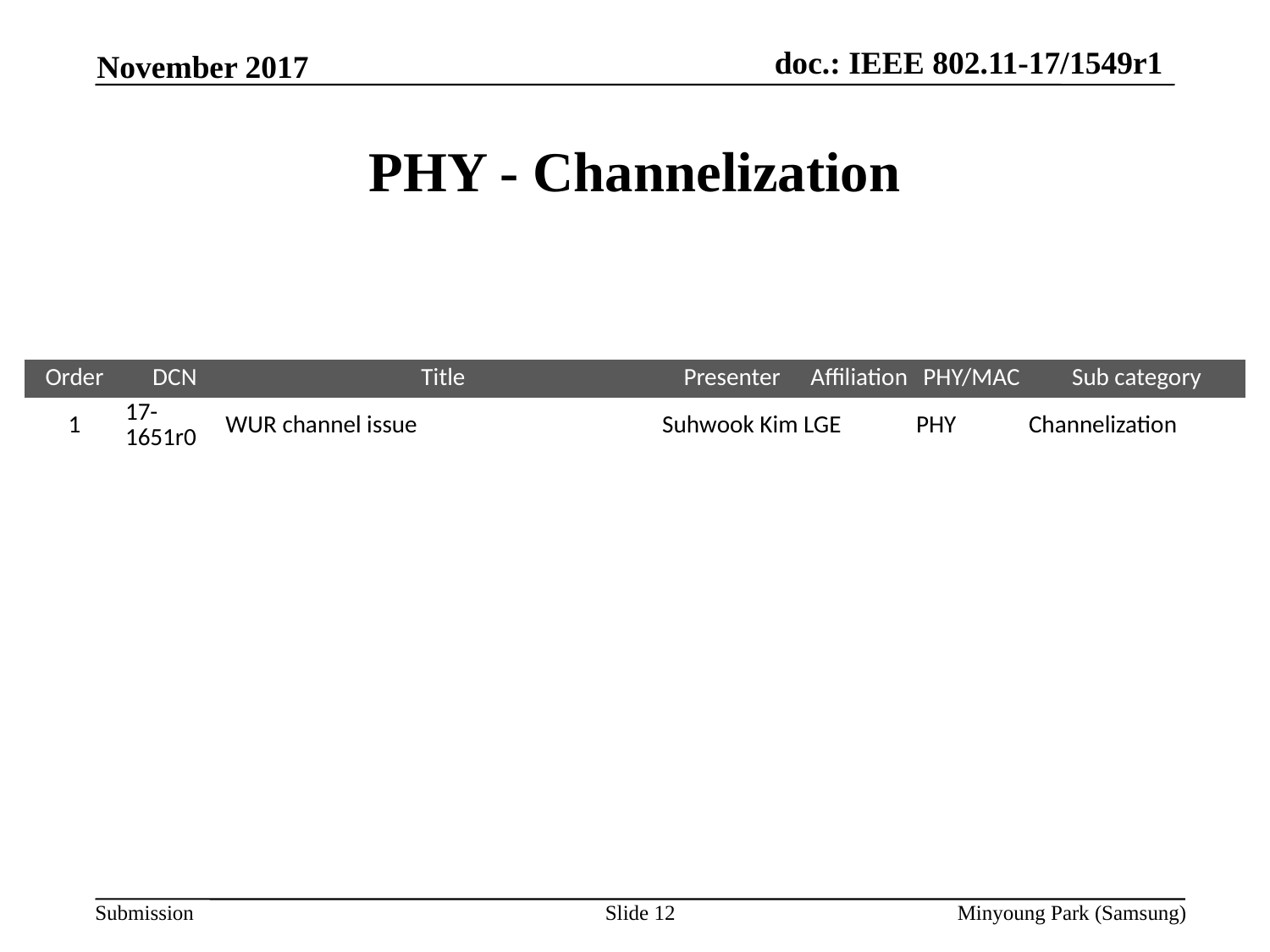

November 2017
# PHY - Channelization
| Order | DCN | Title | Presenter | Affiliation | PHY/MAC | Sub category |
| --- | --- | --- | --- | --- | --- | --- |
| 1 | 17-1651r0 | WUR channel issue | Suhwook Kim | LGE | PHY | Channelization |
Slide 12
Minyoung Park (Samsung)